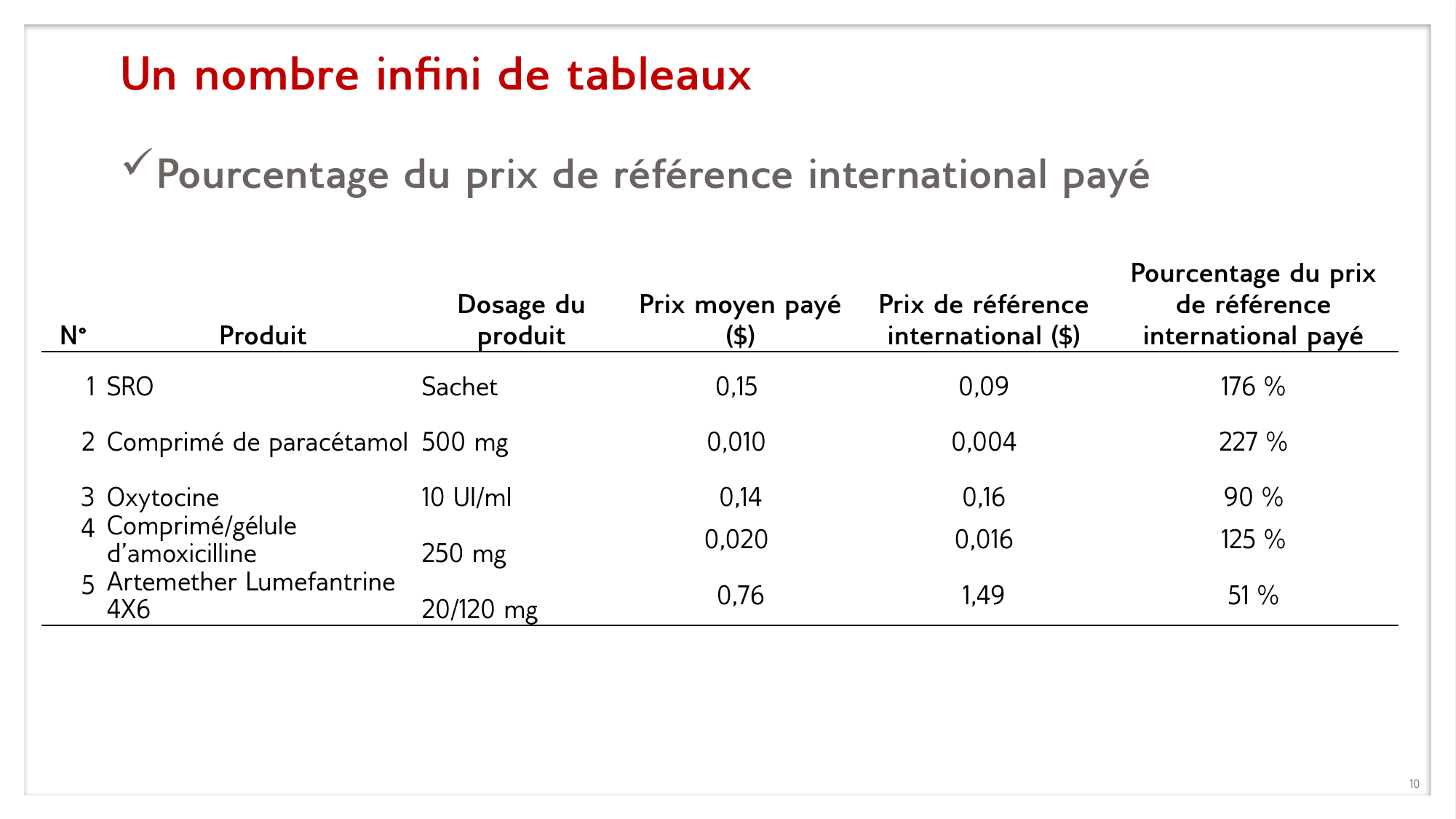

# Un nombre infini de tableaux
Pourcentage du prix de référence international payé

| N° | Produit | Dosage du produit | Prix moyen payé ($) | Prix de référence international ($) | Pourcentage du prix de référence international payé |
| --- | --- | --- | --- | --- | --- |
| 1 | SRO | Sachet | 0,15 | 0,09 | 176 % |
| 2 | Comprimé de paracétamol | 500 mg | 0,010 | 0,004 | 227 % |
| 3 | Oxytocine | 10 UI/ml | 0,14 | 0,16 | 90 % |
| 4 | Comprimé/gélule d’amoxicilline | 250 mg | 0,020 | 0,016 | 125 % |
| 5 | Artemether Lumefantrine 4X6 | 20/120 mg | 0,76 | 1,49 | 51 % |
10